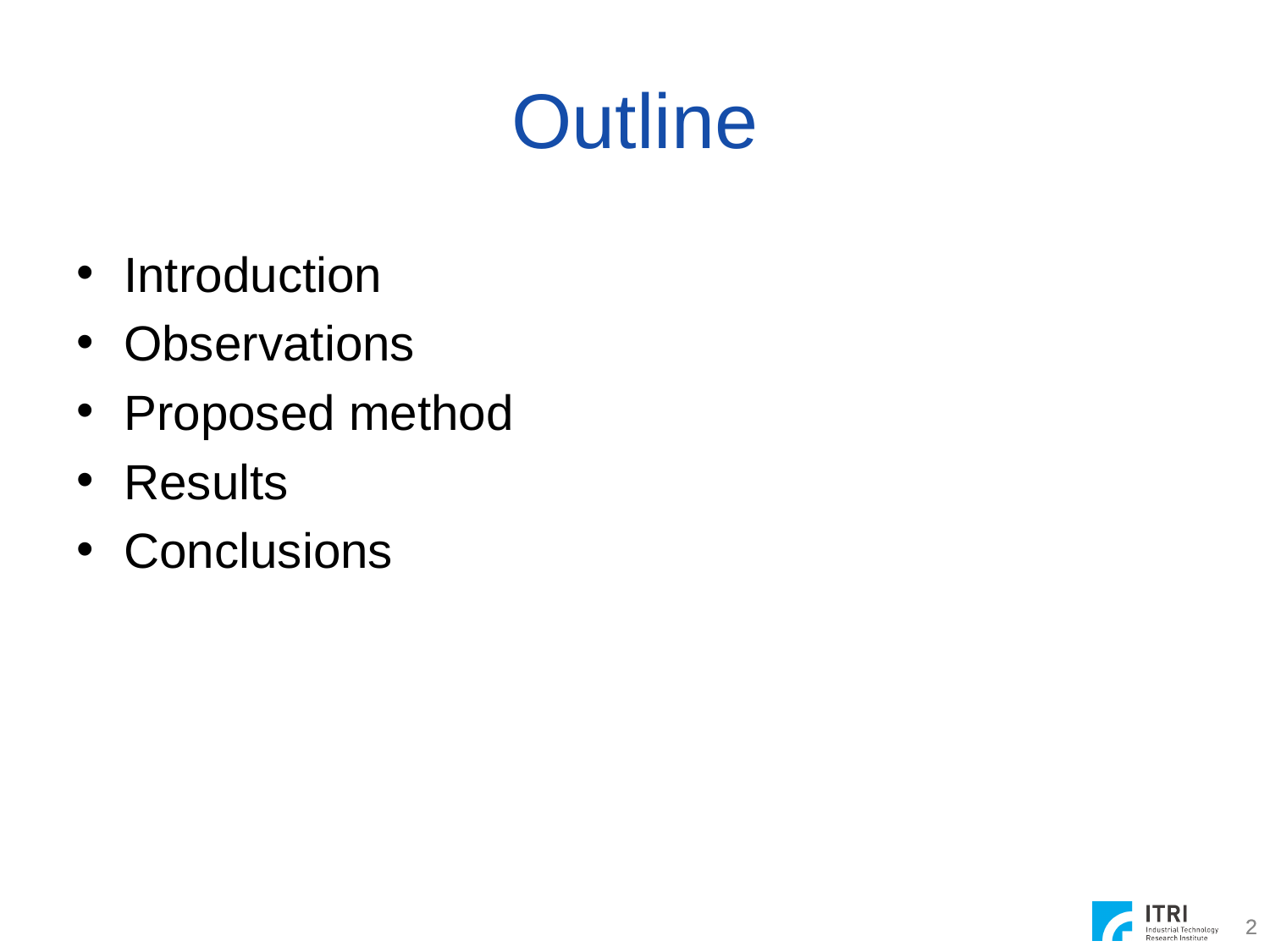

# Outline
Introduction
Observations
Proposed method
Results
Conclusions
2